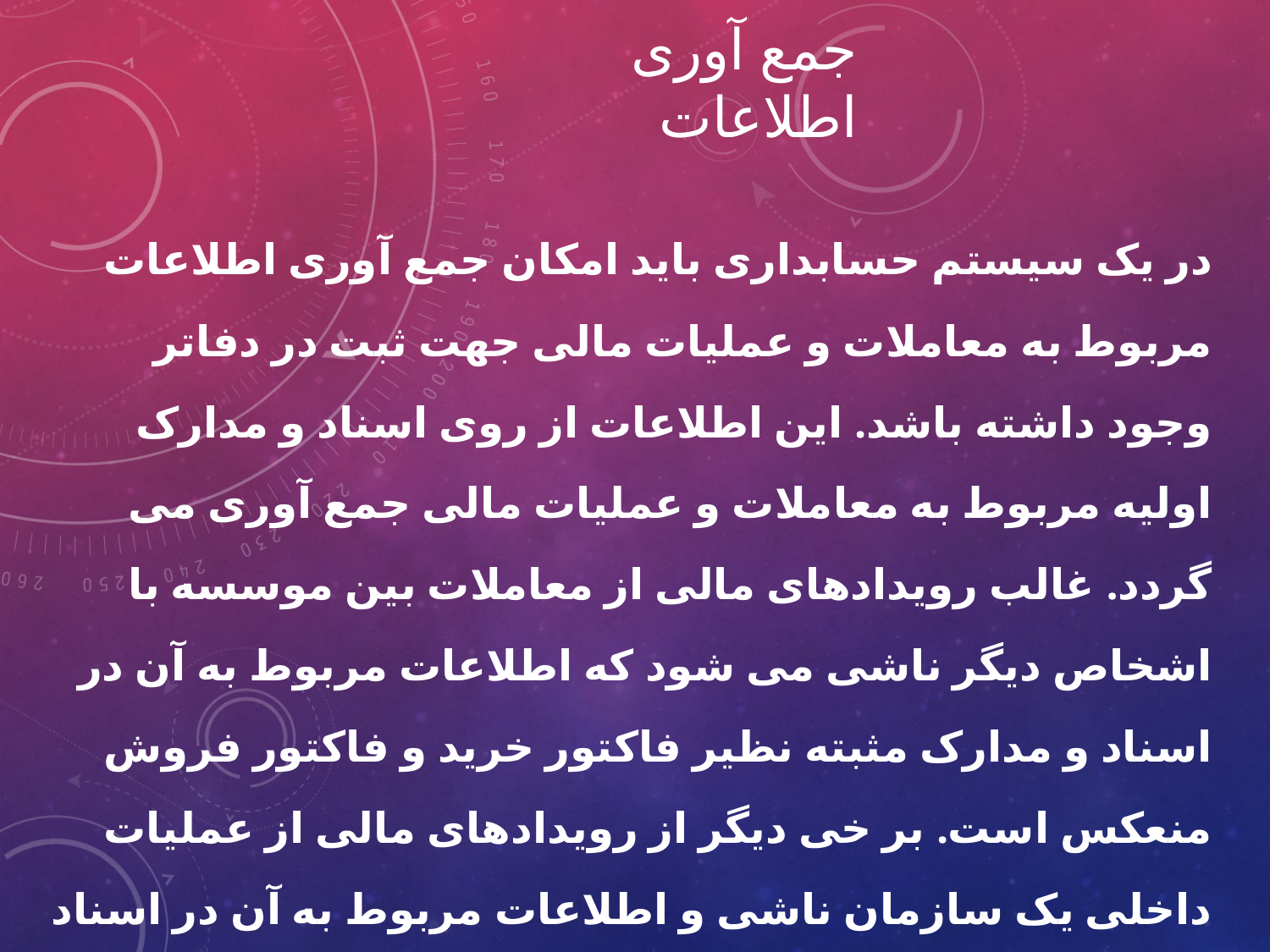

# جمع آوری اطلاعات
در یک سیستم حسابداری باید امکان جمع آوری اطلاعات مربوط به معاملات و عملیات مالی جهت ثبت در دفاتر وجود داشته باشد. این اطلاعات از روی اسناد و مدارک اولیه مربوط به معاملات و عملیات مالی جمع آوری می گردد. غالب رویدادهای مالی از معاملات بین موسسه با اشخاص دیگر ناشی می شود که اطلاعات مربوط به آن در اسناد و مدارک مثبته نظیر فاکتور خرید و فاکتور فروش منعکس است. بر خی دیگر از رویدادهای مالی از عملیات داخلی یک سازمان ناشی و اطلاعات مربوط به آن در اسناد و مدارک داخلی مانند کاربرگ تحویل کالا از انبار و اسناد مربوط به اصلاح حسابها، درج می شود.